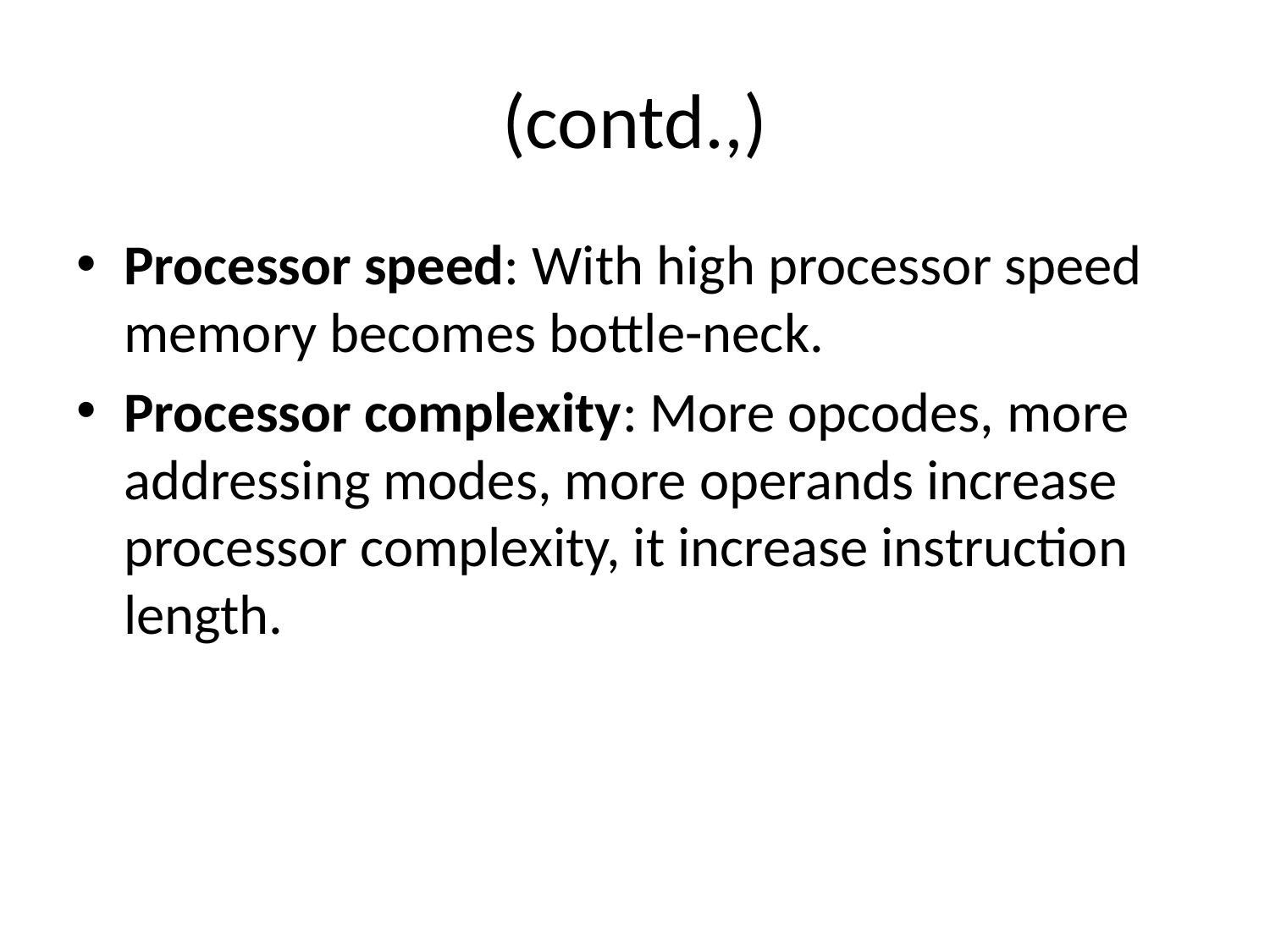

# (contd.,)
Processor speed: With high processor speed memory becomes bottle-neck.
Processor complexity: More opcodes, more addressing modes, more operands increase processor complexity, it increase instruction length.